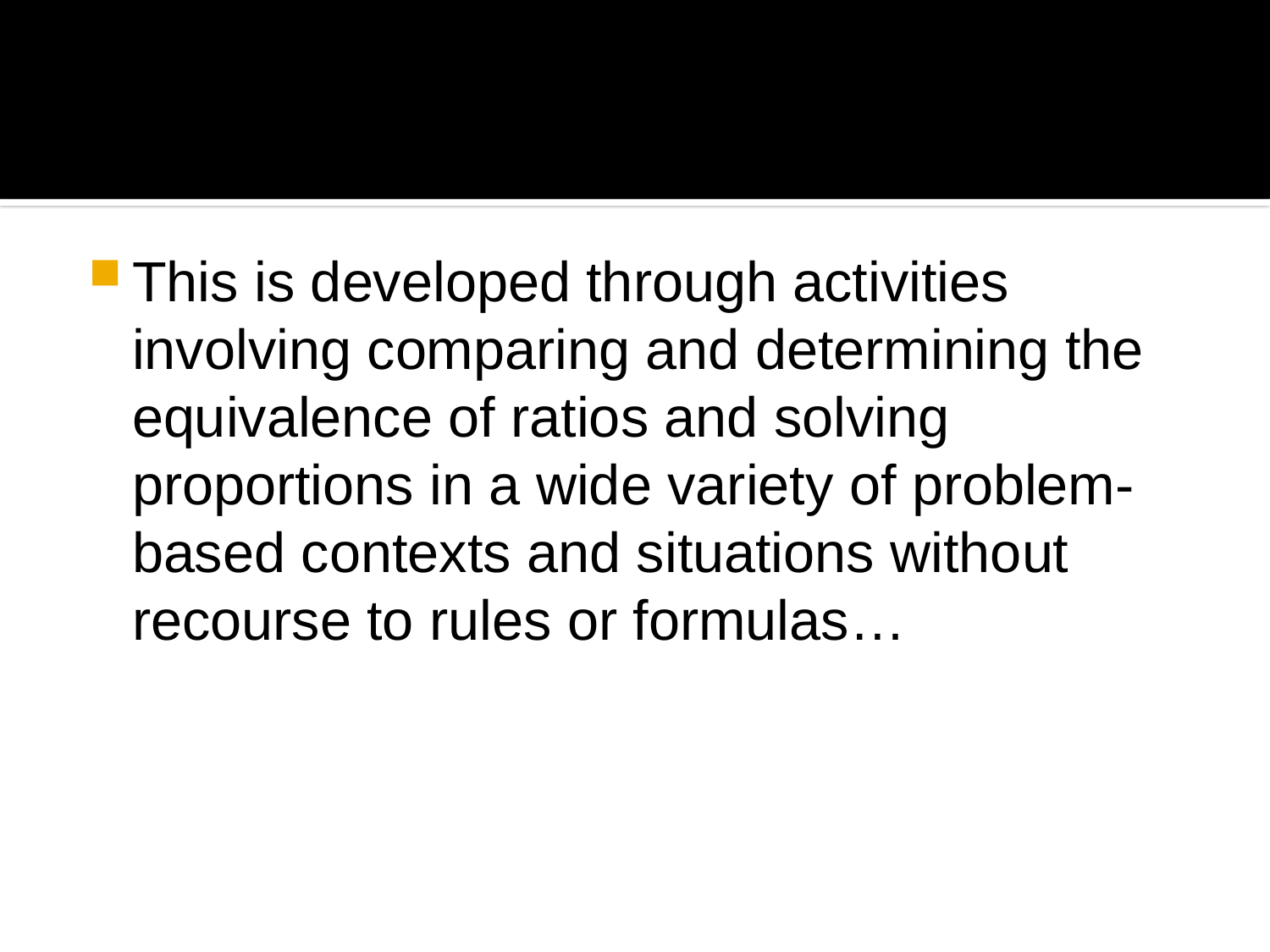

This is developed through activities involving comparing and determining the equivalence of ratios and solving proportions in a wide variety of problem-based contexts and situations without recourse to rules or formulas…